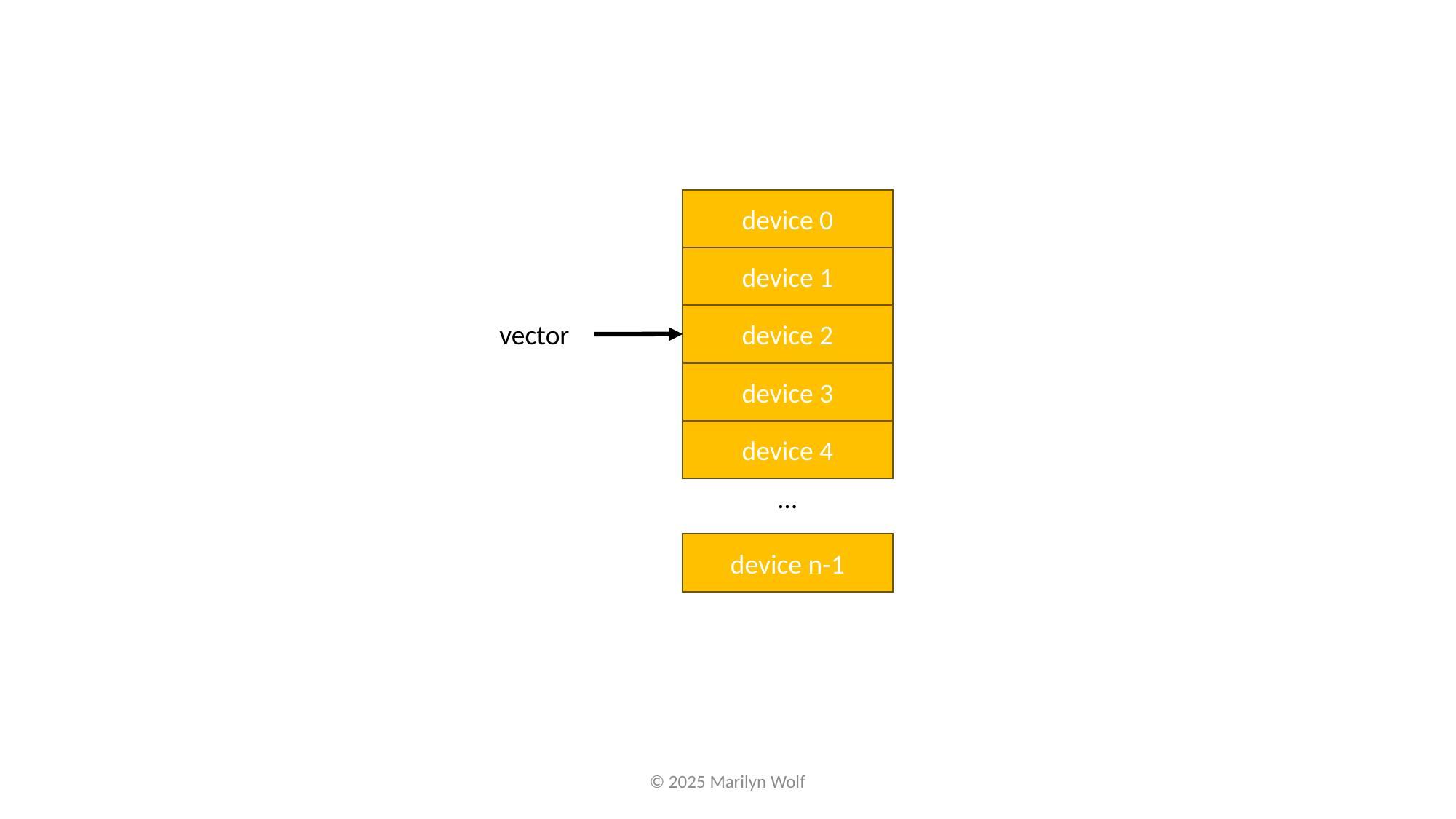

device 0
device 1
device 2
vector
device 3
device 4
…
device n-1
© 2025 Marilyn Wolf